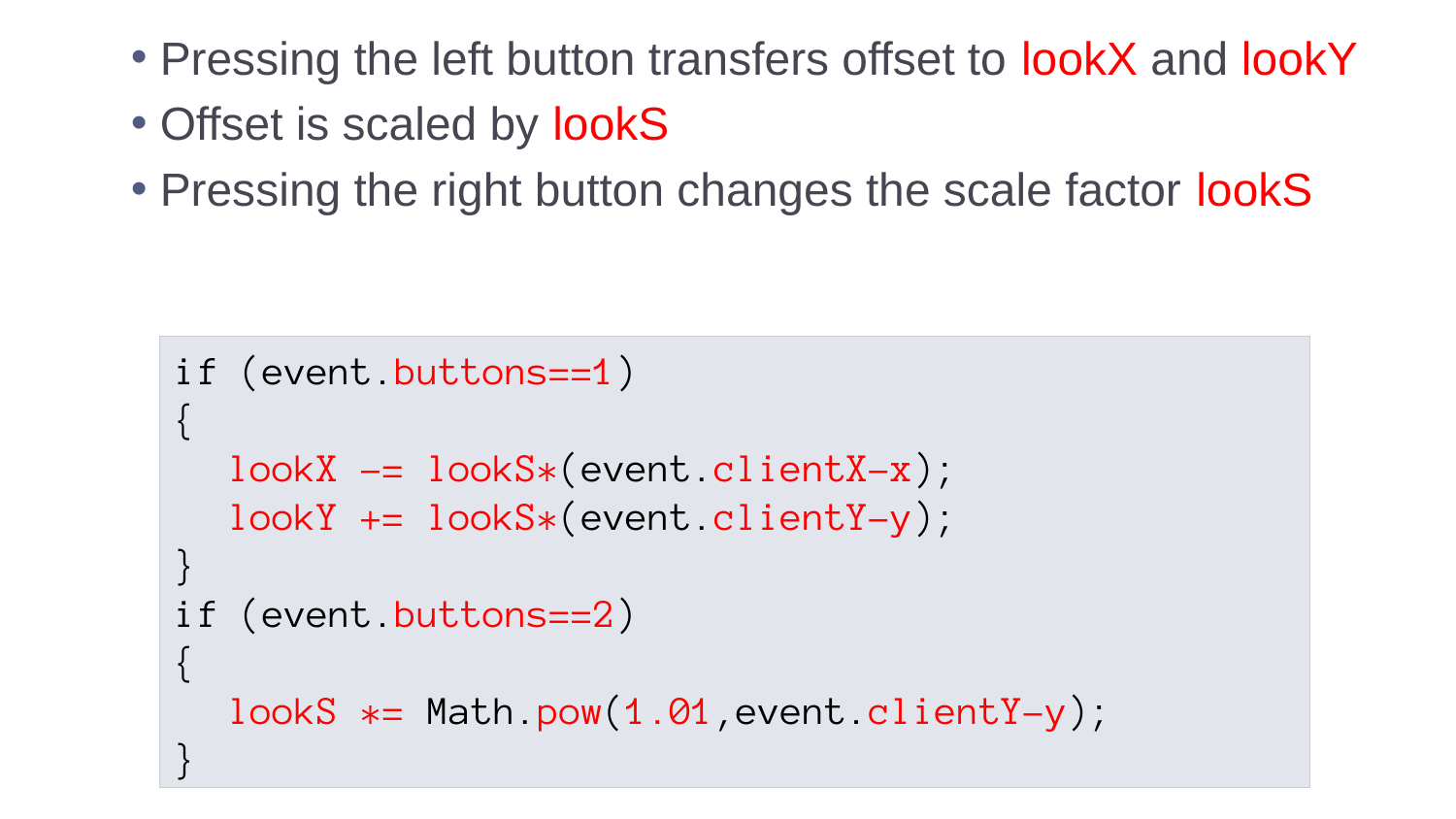

Pressing the left button transfers offset to lookX and lookY
Offset is scaled by lookS
Pressing the right button changes the scale factor lookS
if (event.buttons==1)
{
	lookX -= lookS*(event.clientX-x);
	lookY += lookS*(event.clientY-y);
}
if (event.buttons==2)
{
	lookS *= Math.pow(1.01,event.clientY-y);
}